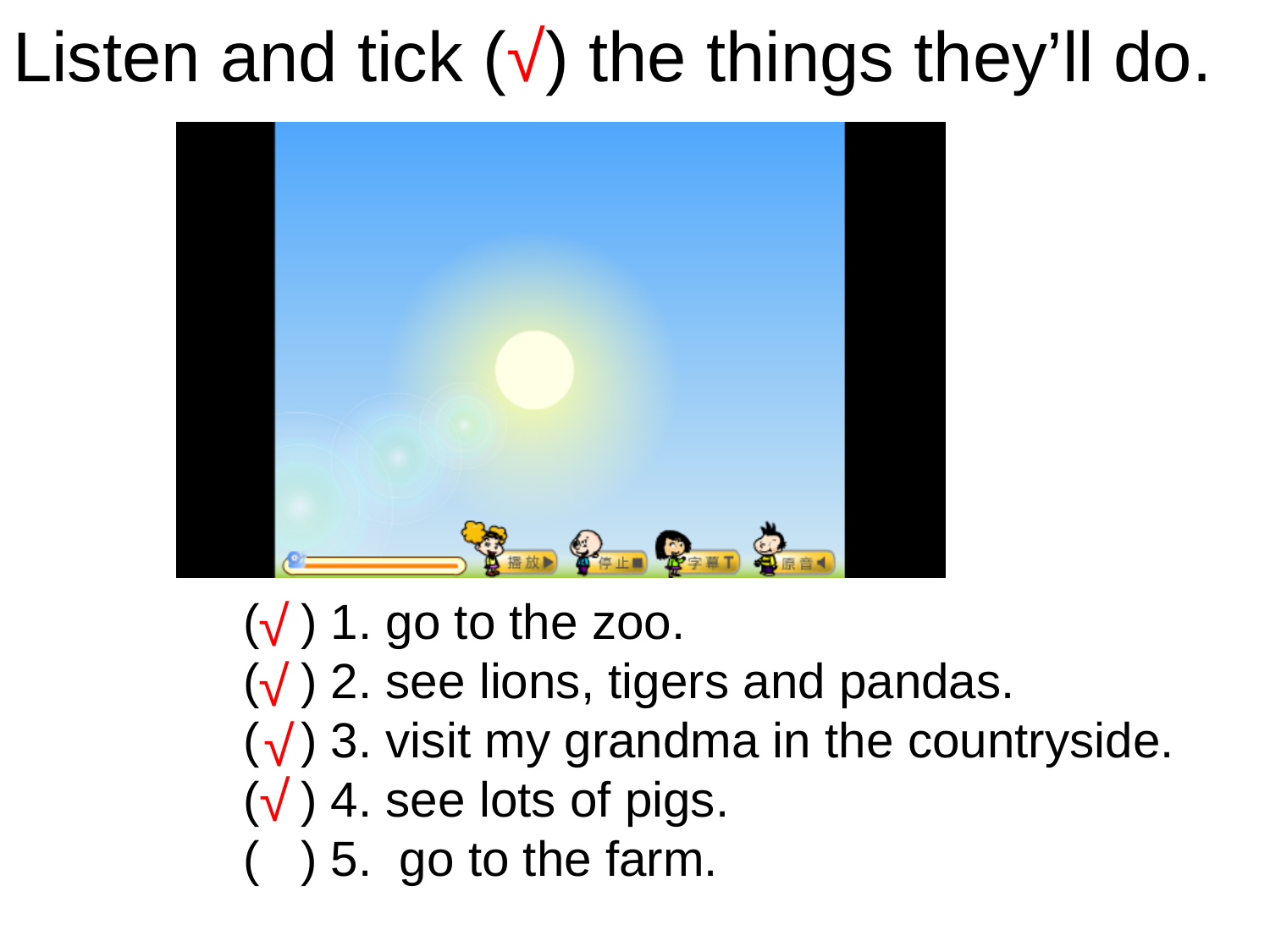

# Listen and tick (√) the things they’ll do.
(   ) 1. go to the zoo.
(   ) 2. see lions, tigers and pandas.
(   ) 3. visit my grandma in the countryside.
(   ) 4. see lots of pigs.
(   ) 5.  go to the farm.
√
√
√
√